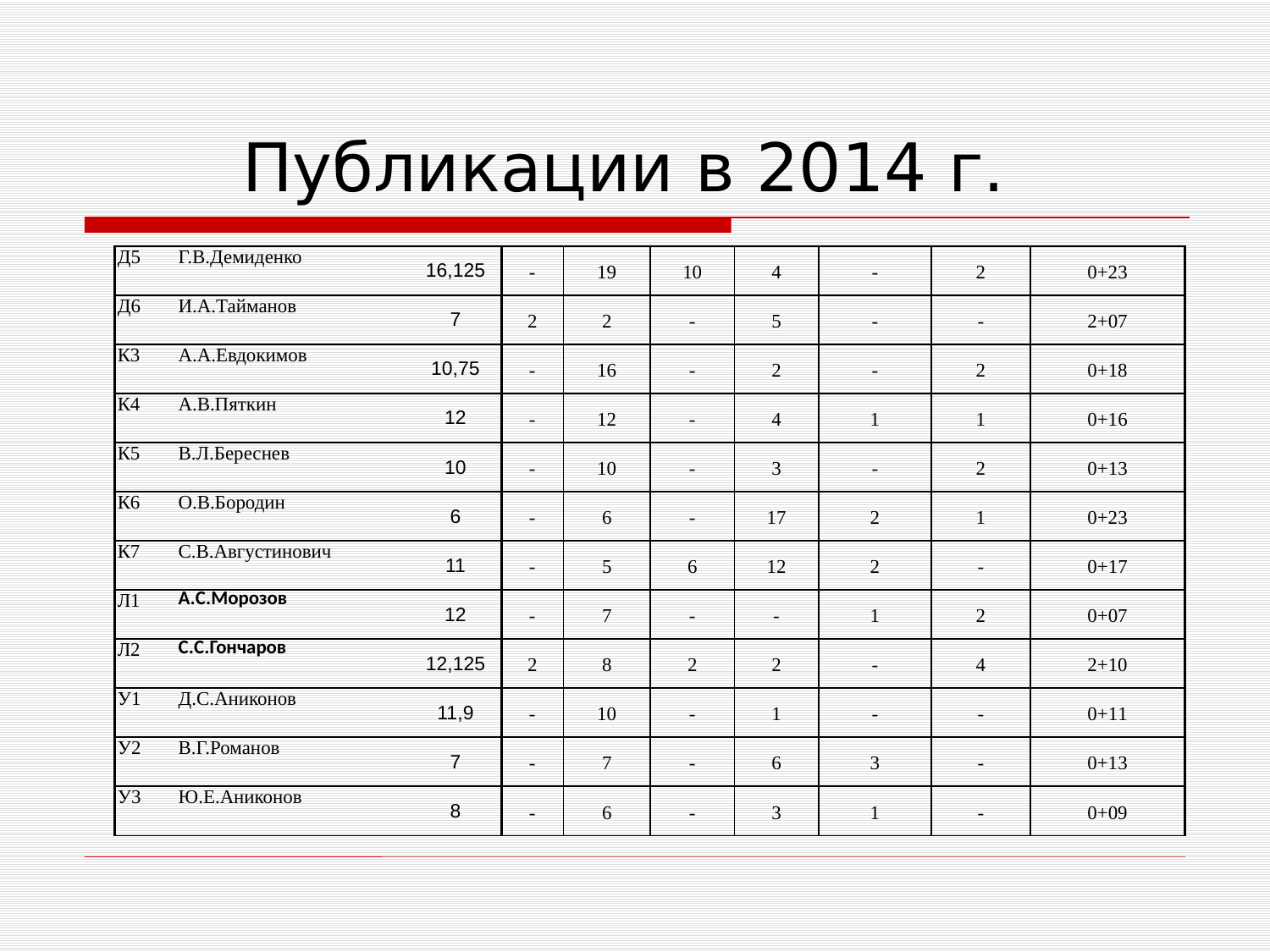

# Публикации в 2014 г.
| Д5 | Г.В.Демиденко | 16,125 | - | 19 | 10 | 4 | - | 2 | 0+23 |
| --- | --- | --- | --- | --- | --- | --- | --- | --- | --- |
| Д6 | И.А.Тайманов | 7 | 2 | 2 | - | 5 | - | - | 2+07 |
| К3 | А.А.Евдокимов | 10,75 | - | 16 | - | 2 | - | 2 | 0+18 |
| К4 | А.В.Пяткин | 12 | - | 12 | - | 4 | 1 | 1 | 0+16 |
| К5 | В.Л.Береснев | 10 | - | 10 | - | 3 | - | 2 | 0+13 |
| К6 | О.В.Бородин | 6 | - | 6 | - | 17 | 2 | 1 | 0+23 |
| К7 | С.В.Августинович | 11 | - | 5 | 6 | 12 | 2 | - | 0+17 |
| Л1 | А.С.Морозов | 12 | - | 7 | - | - | 1 | 2 | 0+07 |
| Л2 | С.С.Гончаров | 12,125 | 2 | 8 | 2 | 2 | - | 4 | 2+10 |
| У1 | Д.С.Аниконов | 11,9 | - | 10 | - | 1 | - | - | 0+11 |
| У2 | В.Г.Романов | 7 | - | 7 | - | 6 | 3 | - | 0+13 |
| У3 | Ю.Е.Аниконов | 8 | - | 6 | - | 3 | 1 | - | 0+09 |